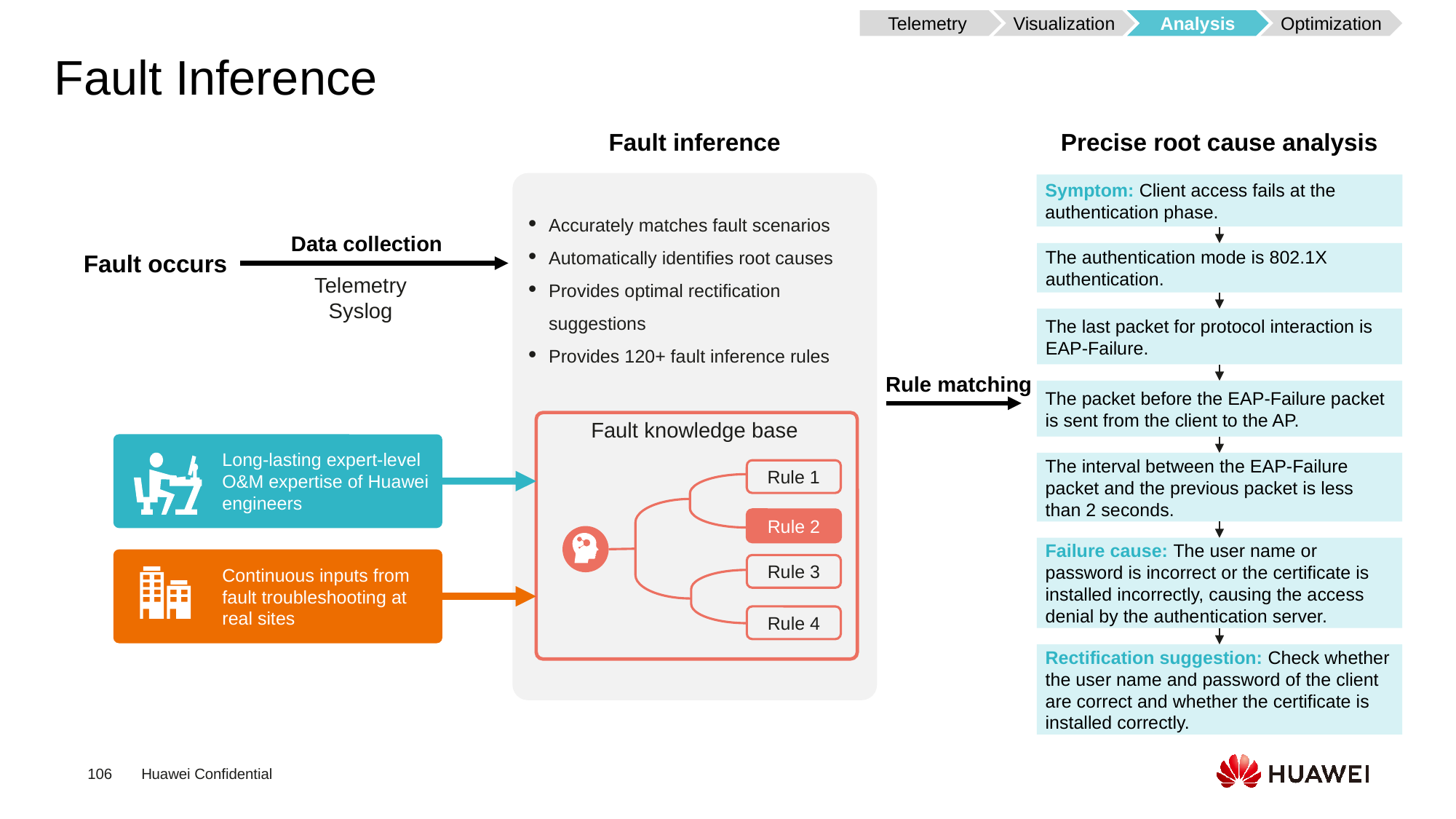

Telemetry
Visualization
Analysis
Optimization
# Fault Inference
Fault inference
Precise root cause analysis

Symptom: Client access fails at the authentication phase.
Accurately matches fault scenarios
Automatically identifies root causes
Provides optimal rectification suggestions
Provides 120+ fault inference rules
Data collection
Fault occurs
The authentication mode is 802.1X authentication.
Telemetry
Syslog
The last packet for protocol interaction is EAP-Failure.
Rule matching
The packet before the EAP-Failure packet is sent from the client to the AP.
Fault knowledge base

Long-lasting expert-level O&M expertise of Huawei engineers

The interval between the EAP-Failure packet and the previous packet is less than 2 seconds.
Rule 1

Rule 2

Failure cause: The user name or password is incorrect or the certificate is installed incorrectly, causing the access denial by the authentication server.

Rule 3
Continuous inputs from fault troubleshooting at real sites

Rule 4
Rectification suggestion: Check whether the user name and password of the client are correct and whether the certificate is installed correctly.